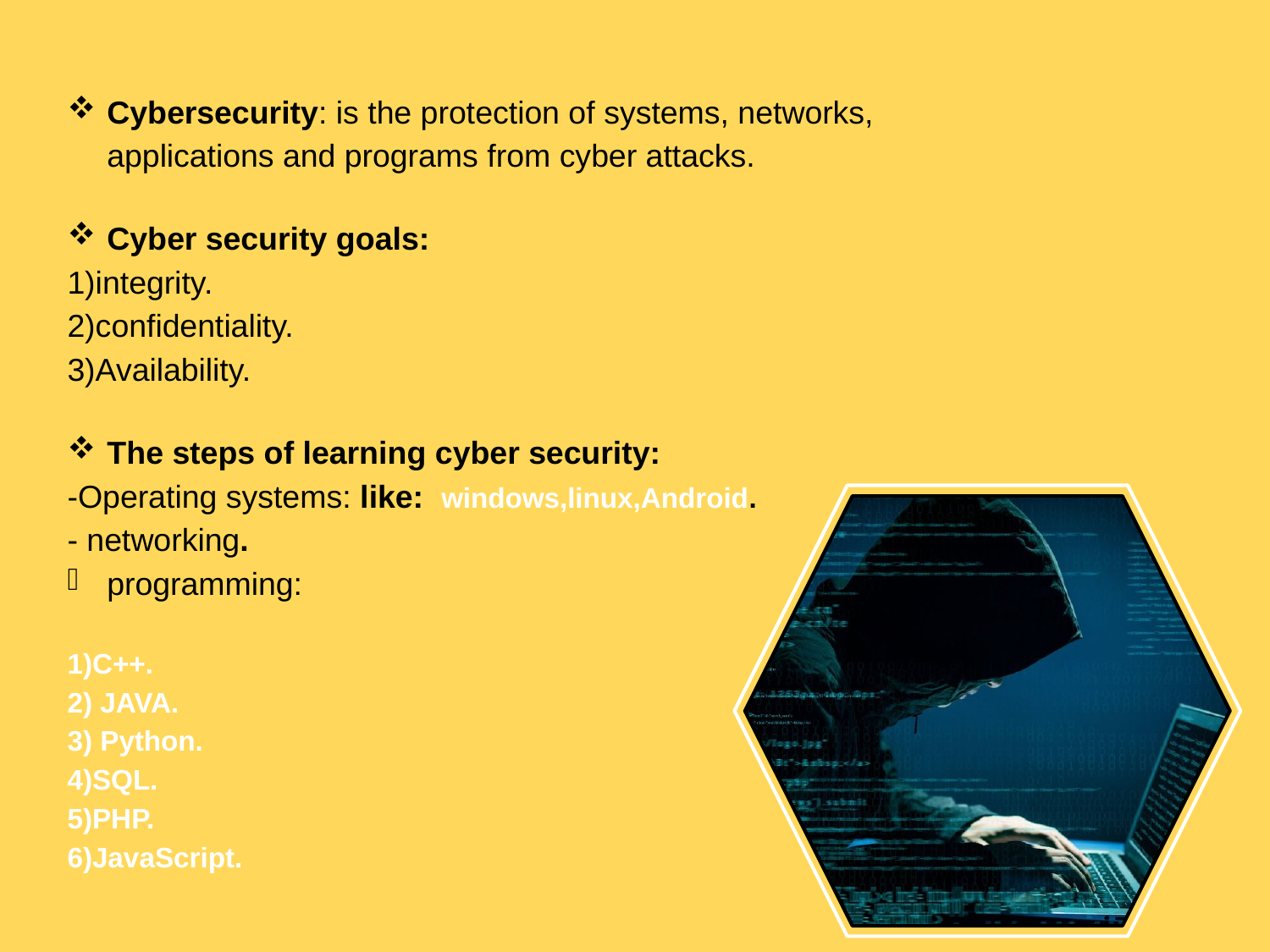

Cybersecurity: is the protection of systems, networks, applications and programs from cyber attacks.

Cyber ​​security goals:
1)integrity.
2)confidentiality.
3)Availability.

The steps of learning cyber security:
-Operating systems: like:  windows,linux,Android.
- networking.
programming:

1)C++.
2) JAVA.
3) Python.
4)SQL.
5)PHP.
6)JavaScript.